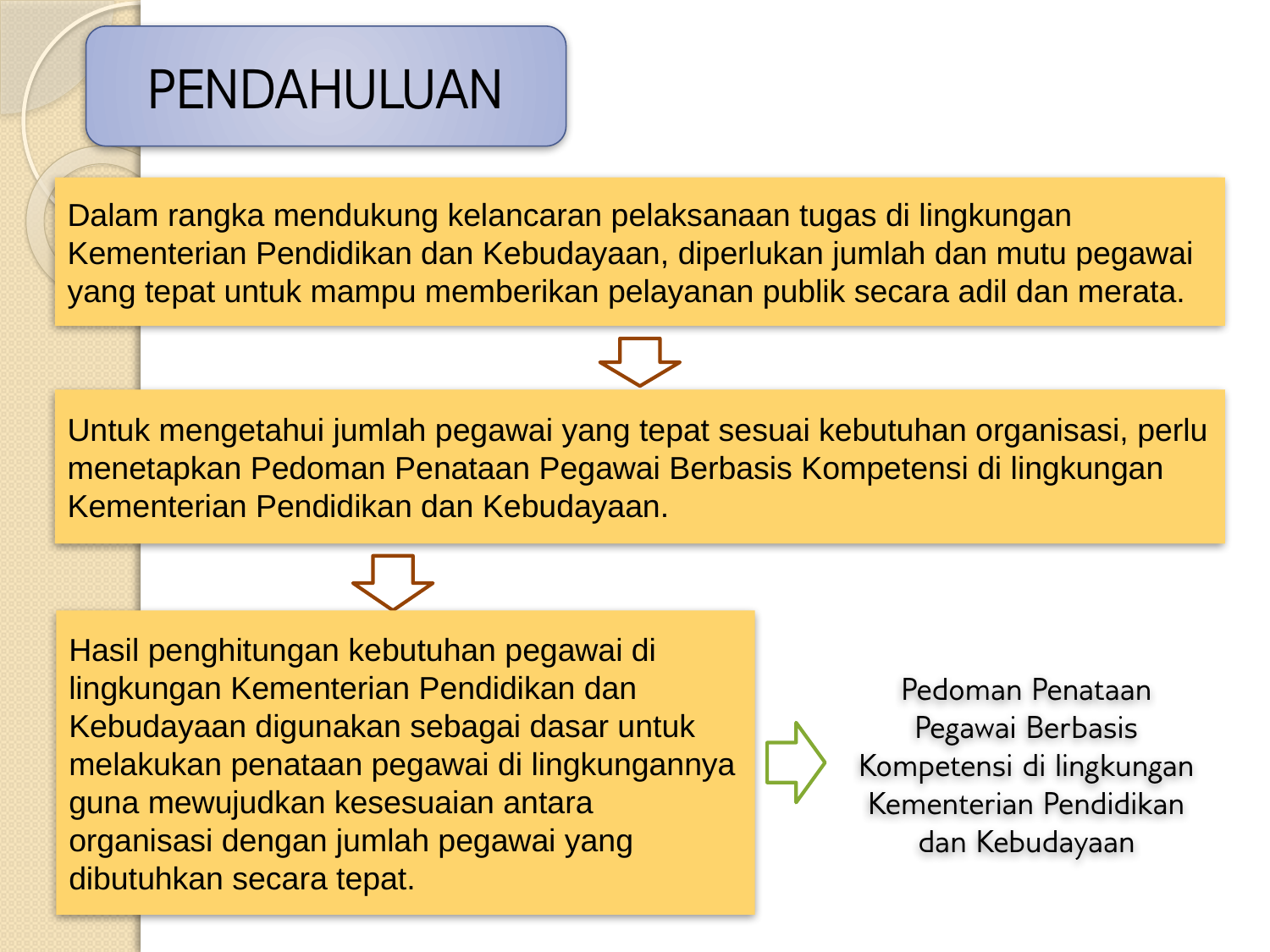

PENDAHULUAN
Dalam rangka mendukung kelancaran pelaksanaan tugas di lingkungan Kementerian Pendidikan dan Kebudayaan, diperlukan jumlah dan mutu pegawai yang tepat untuk mampu memberikan pelayanan publik secara adil dan merata.

Untuk mengetahui jumlah pegawai yang tepat sesuai kebutuhan organisasi, perlu menetapkan Pedoman Penataan Pegawai Berbasis Kompetensi di lingkungan Kementerian Pendidikan dan Kebudayaan.

Hasil penghitungan kebutuhan pegawai di lingkungan Kementerian Pendidikan dan Kebudayaan digunakan sebagai dasar untuk melakukan penataan pegawai di lingkungannya guna mewujudkan kesesuaian antara organisasi dengan jumlah pegawai yang dibutuhkan secara tepat.
Pedoman Penataan Pegawai Berbasis Kompetensi di lingkungan Kementerian Pendidikan dan Kebudayaan